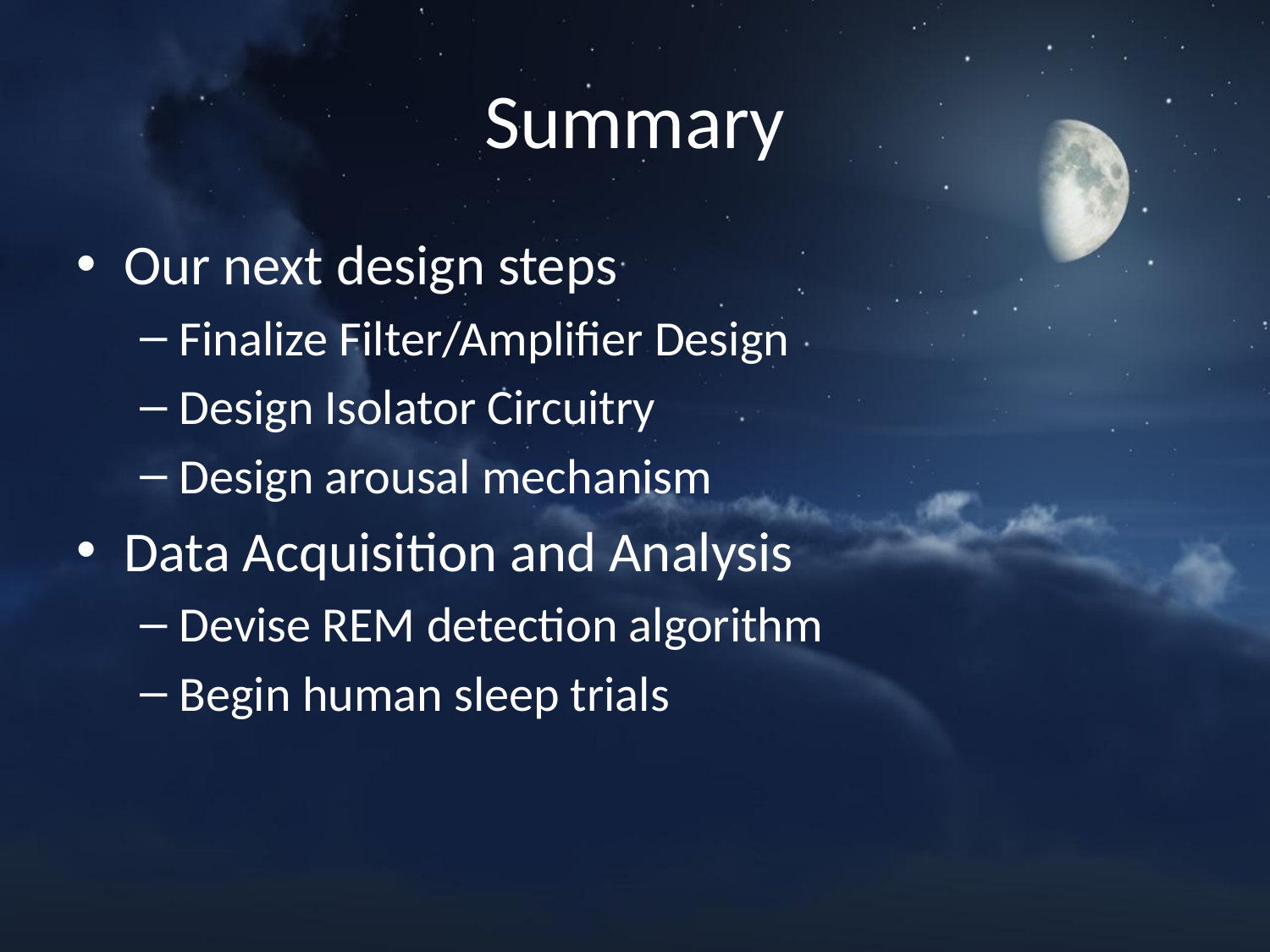

# Summary
Our next design steps
Finalize Filter/Amplifier Design
Design Isolator Circuitry
Design arousal mechanism
Data Acquisition and Analysis
Devise REM detection algorithm
Begin human sleep trials